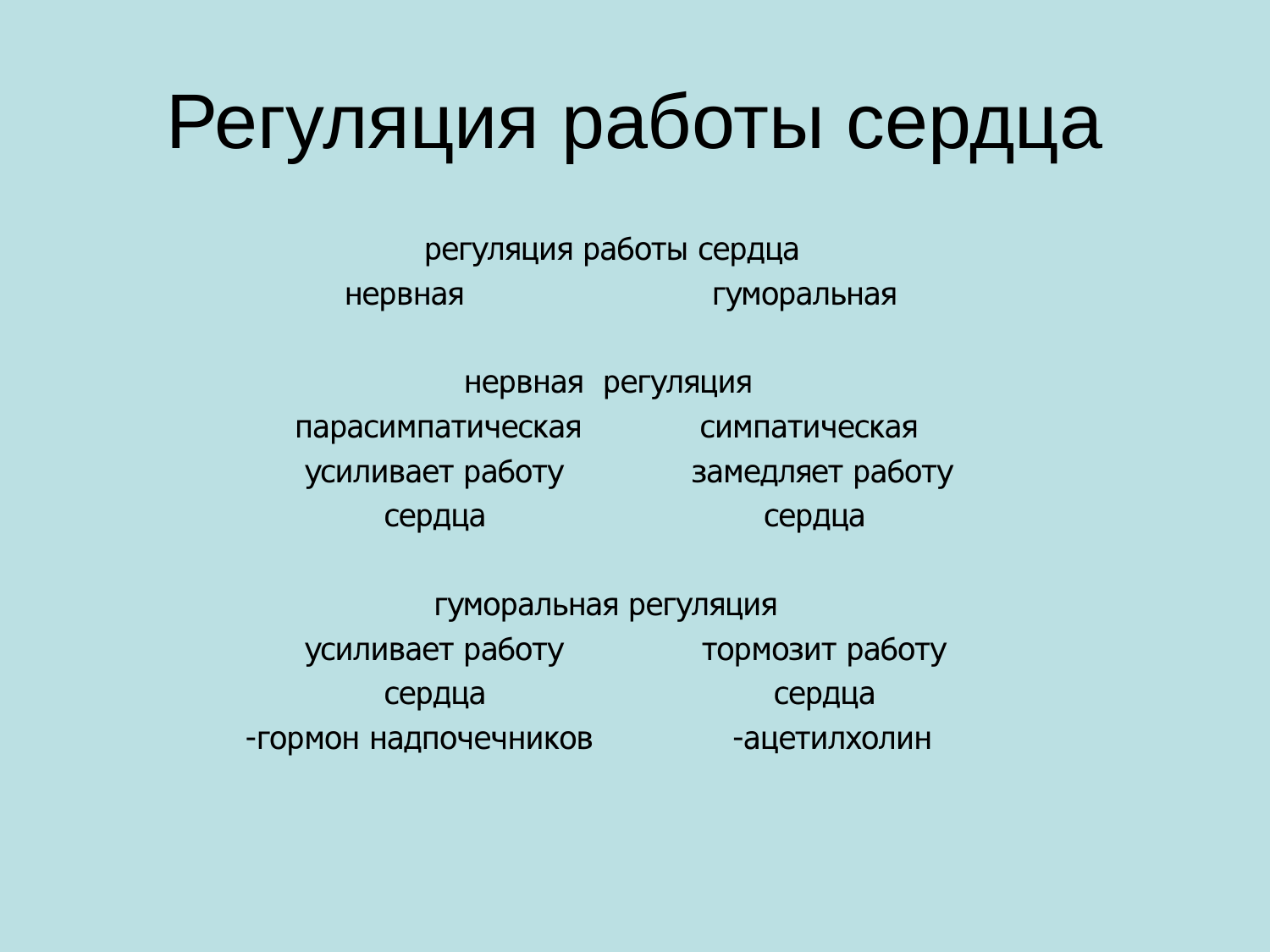

# Регуляция работы сердца
                                   регуляция работы сердца
                           нервная                         гуморальная

                                       нервная  регуляция
                      парасимпатическая            симпатическая
                       усиливает работу             замедляет работу
                               сердца                            сердца

                                    гуморальная регуляция
                       усиливает работу              тормозит работу
                               сердца                             сердца
                 -гормон надпочечников              -ацетилхолин